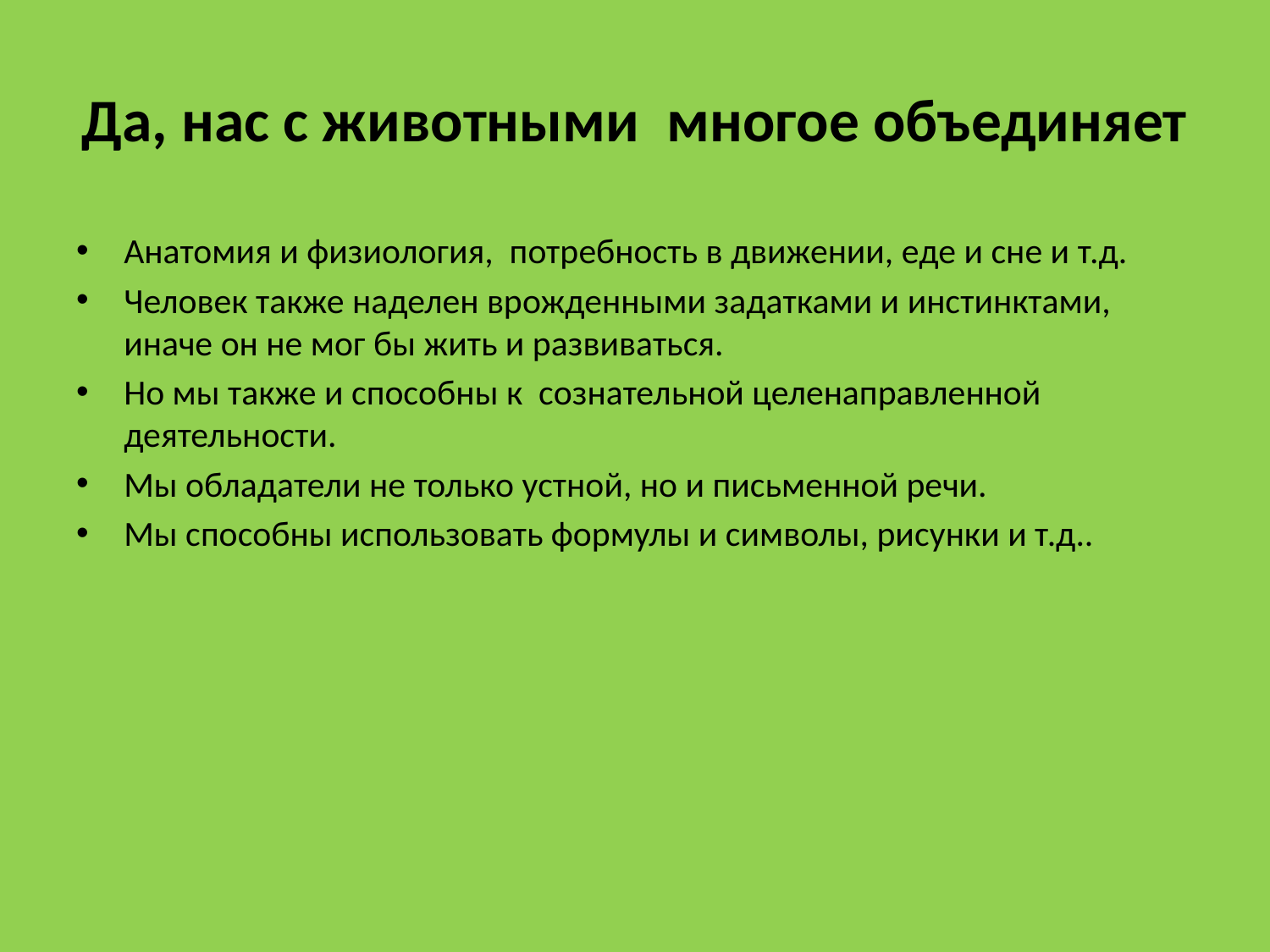

# Да, нас с животными  многое объединяет
Анатомия и физиология,  потребность в движении, еде и сне и т.д.
Человек также наделен врожденными задатками и инстинктами, иначе он не мог бы жить и развиваться.
Но мы также и способны к  сознательной целенаправленной деятельности.
Мы обладатели не только устной, но и письменной речи.
Мы способны использовать формулы и символы, рисунки и т.д..